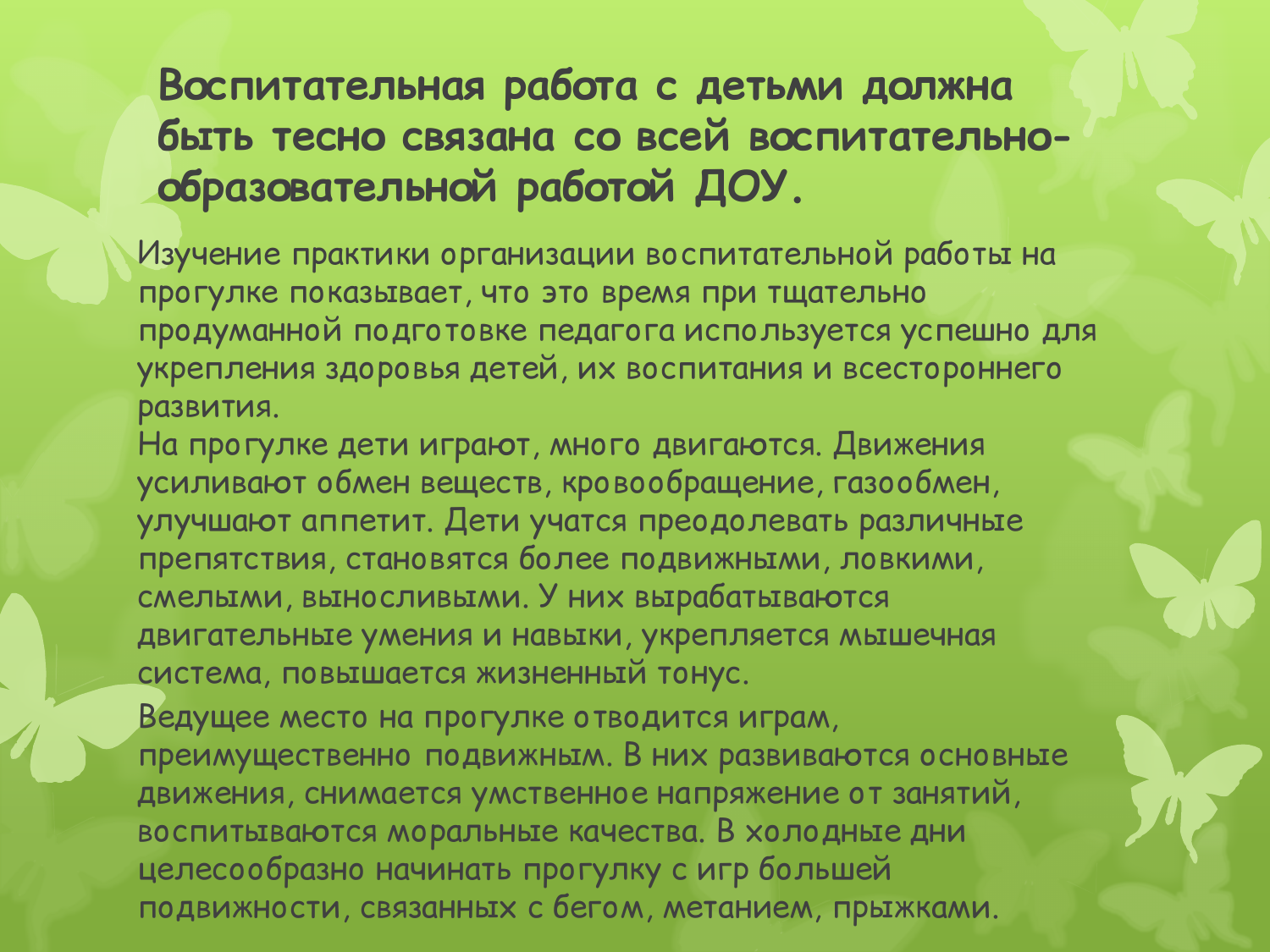

# Воспитательная работа с детьми должна быть тесно связана со всей воспитательно-образовательной работой ДОУ.
Изучение практики организации воспитательной работы на прогулке показывает, что это время при тщательно продуманной подготовке педагога используется успешно для укрепления здоровья детей, их воспитания и всестороннего развития.
На прогулке дети играют, много двигаются. Движения усиливают обмен веществ, кровообращение, газообмен, улучшают аппетит. Дети учатся преодолевать различные препятствия, становятся более подвижными, ловкими, смелыми, выносливыми. У них вырабатываются двигательные умения и навыки, укрепляется мышечная система, повышается жизненный тонус.
Ведущее место на прогулке отводится играм, преимущественно подвижным. В них развиваются основные движения, снимается умственное напряжение от занятий, воспитываются моральные качества. В холодные дни целесообразно начинать прогулку с игр большей подвижности, связанных с бегом, метанием, прыжками.